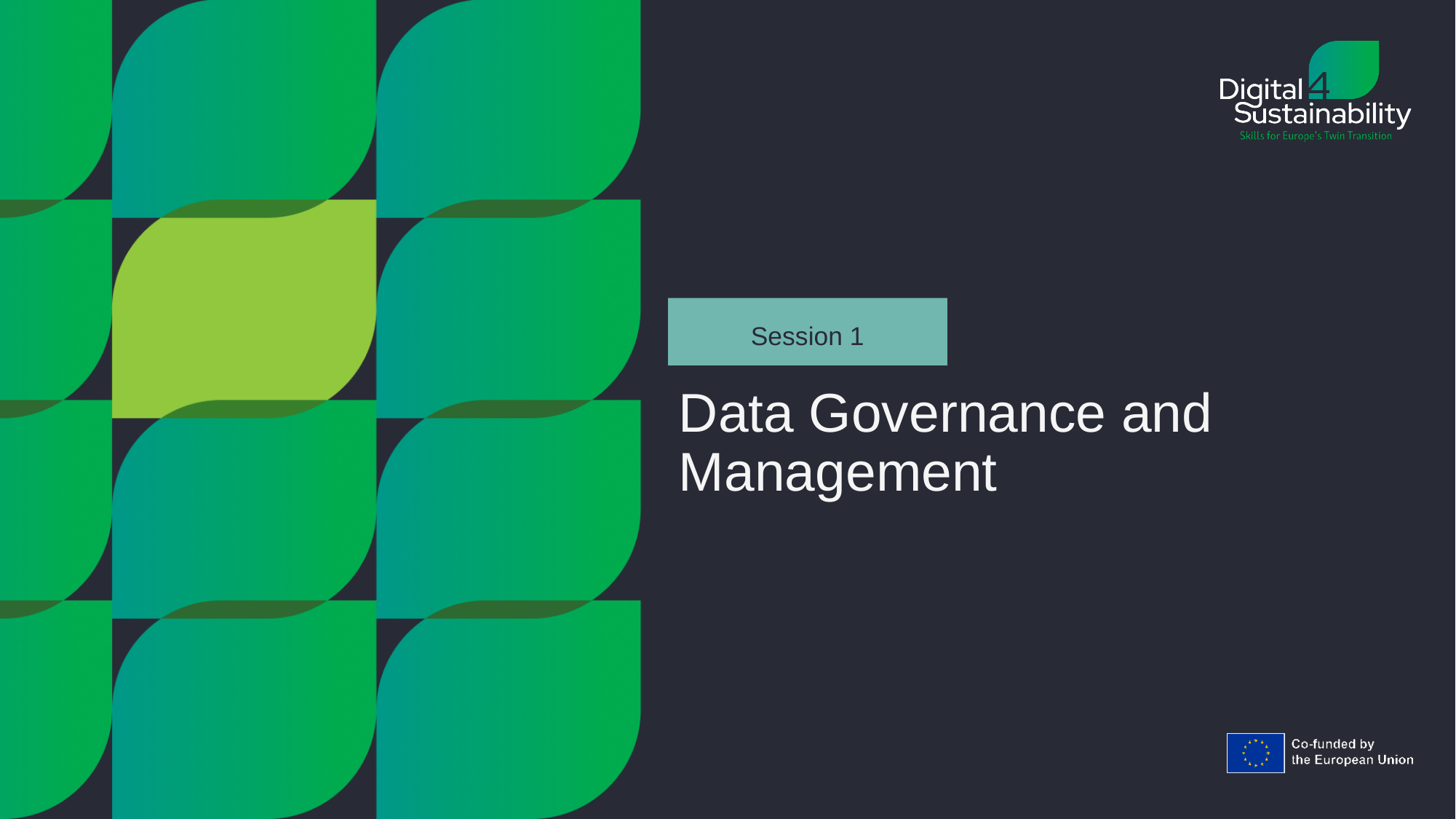

Session 1
# Data Governance and Management